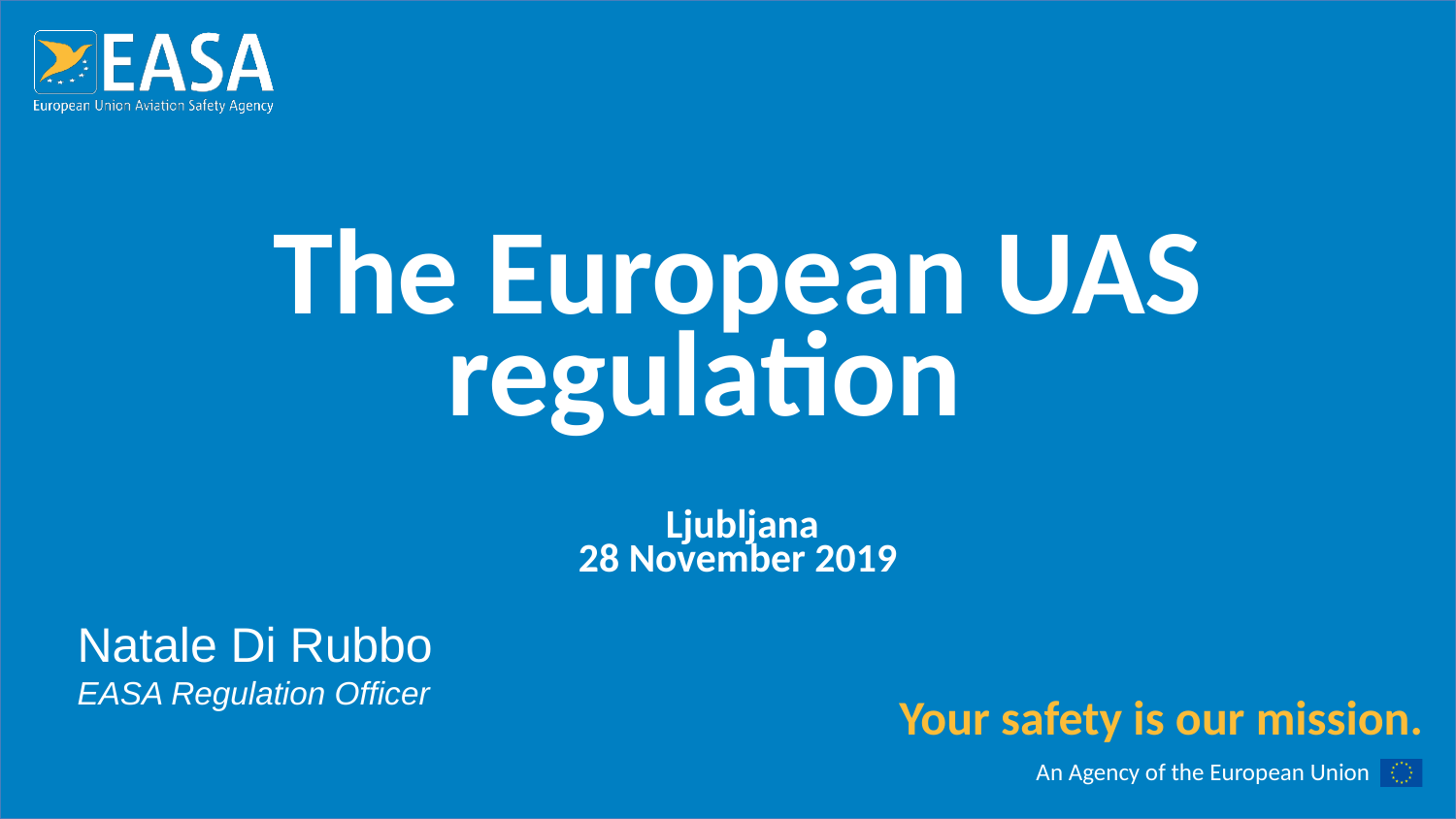

# The European UAS regulation Ljubljana 28 November 2019
Natale Di Rubbo
EASA Regulation Officer